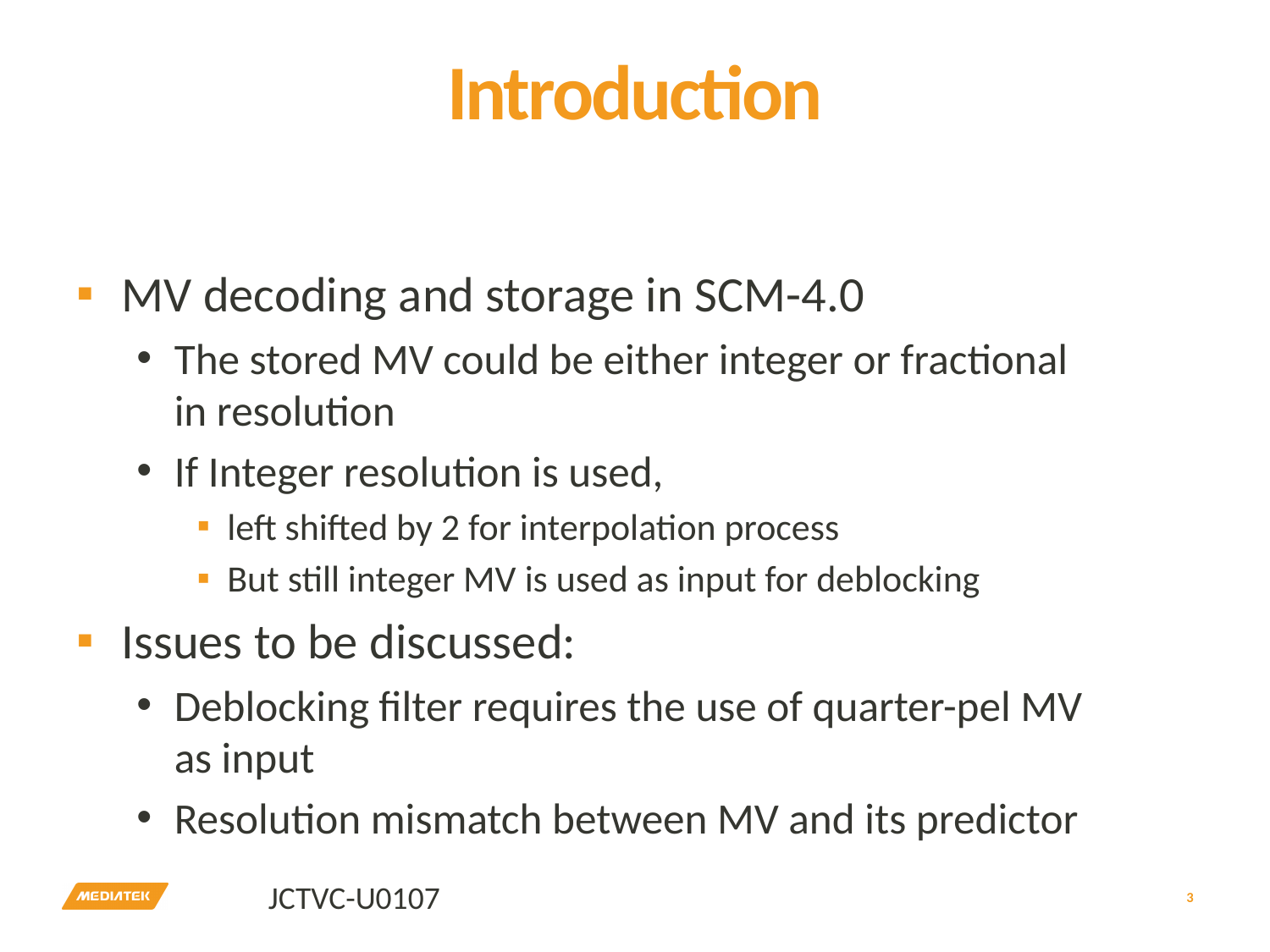

# Introduction
MV decoding and storage in SCM-4.0
The stored MV could be either integer or fractional in resolution
If Integer resolution is used,
left shifted by 2 for interpolation process
But still integer MV is used as input for deblocking
Issues to be discussed:
Deblocking filter requires the use of quarter-pel MV as input
Resolution mismatch between MV and its predictor

3